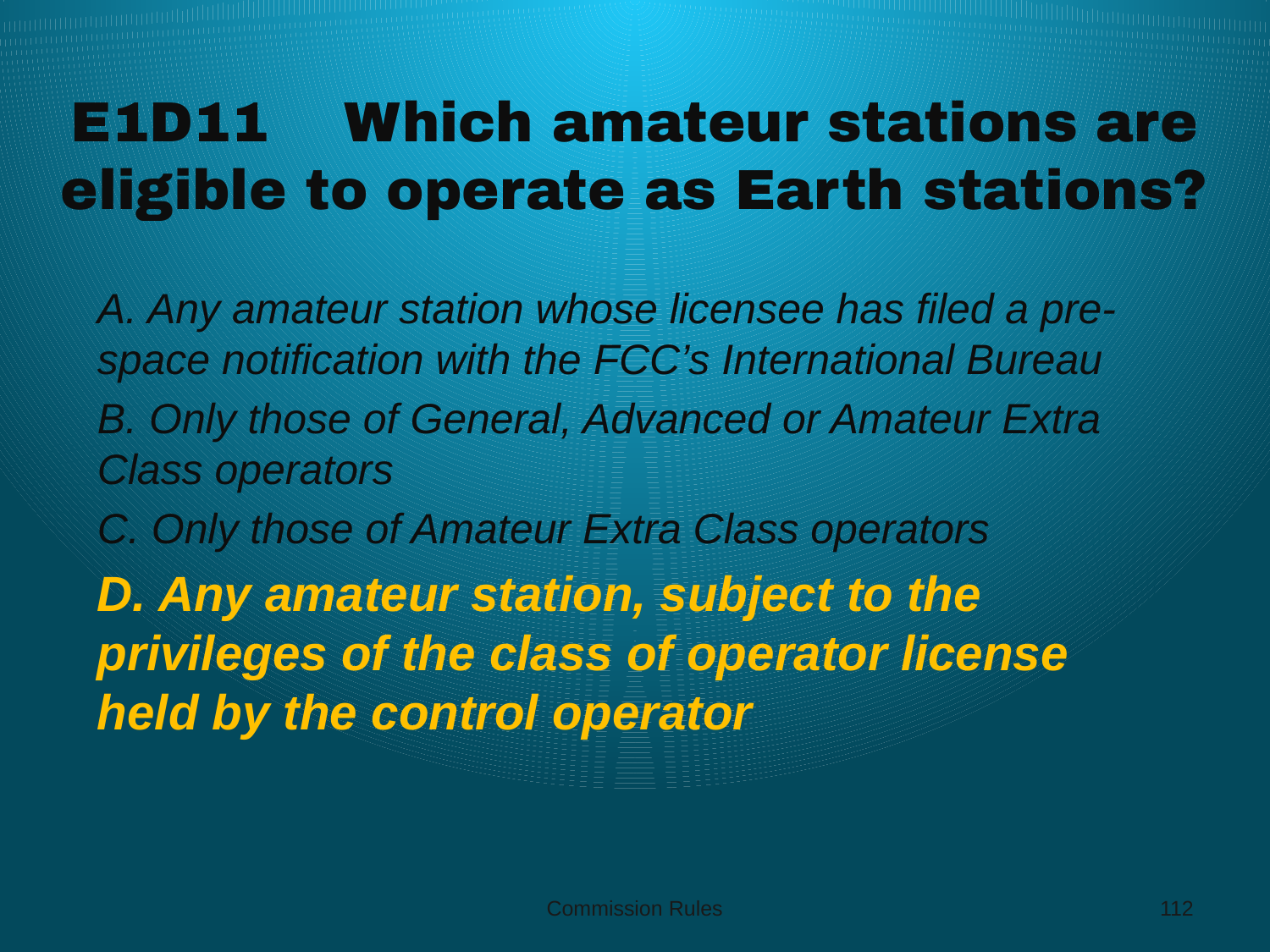

# E1D11    Which amateur stations are eligible to operate as Earth stations?
A. Any amateur station whose licensee has filed a pre-space notification with the FCC’s International Bureau
B. Only those of General, Advanced or Amateur Extra Class operators
C. Only those of Amateur Extra Class operators
D. Any amateur station, subject to the privileges of the class of operator license held by the control operator
Commission Rules
112